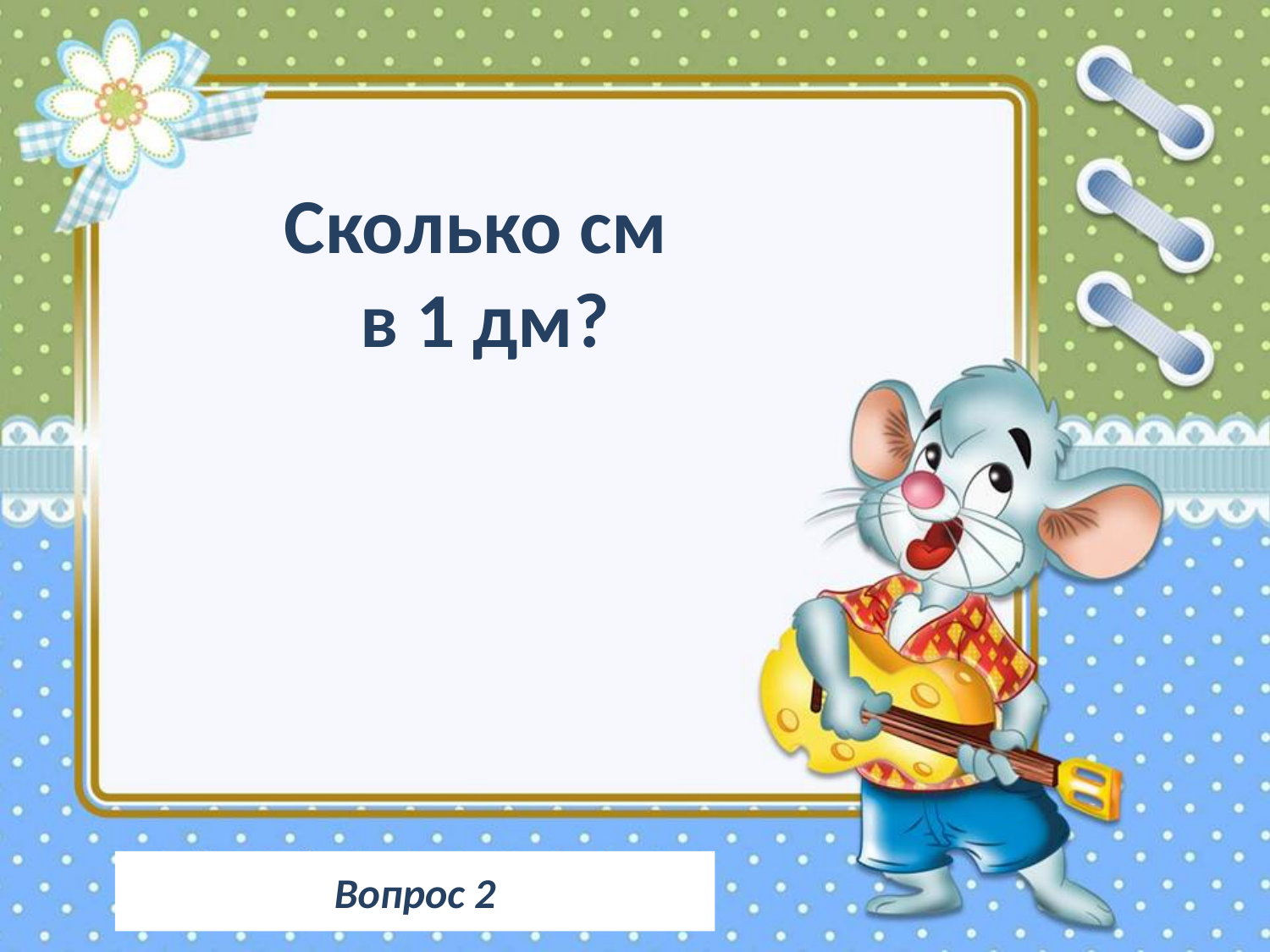

Сколько см
в 1 дм?
Вопрос 2